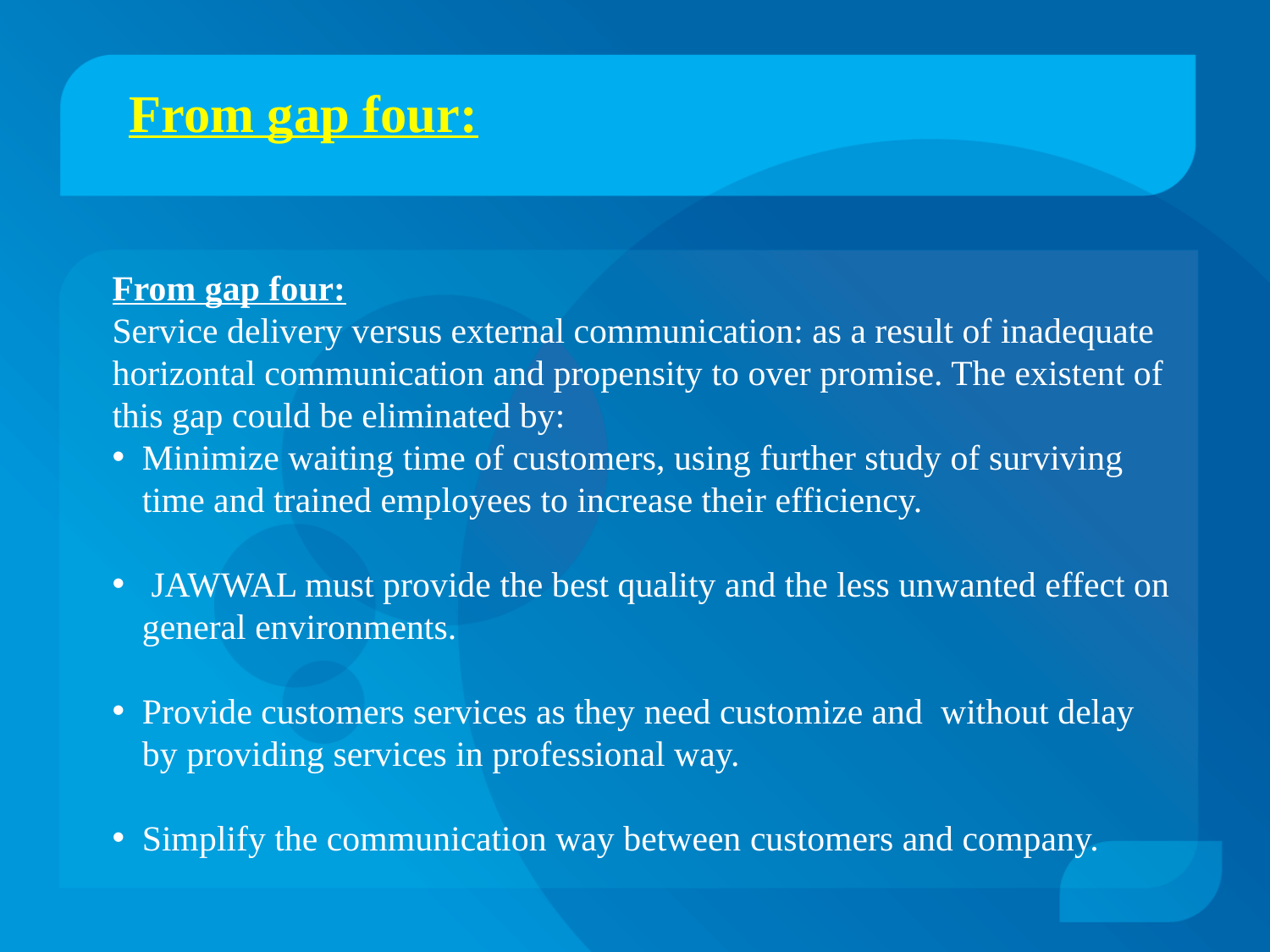

From gap four:
From gap four:
Service delivery versus external communication: as a result of inadequate horizontal communication and propensity to over promise. The existent of this gap could be eliminated by:
Minimize waiting time of customers, using further study of surviving time and trained employees to increase their efficiency.

 JAWWAL must provide the best quality and the less unwanted effect on general environments.

Provide customers services as they need customize and  without delay by providing services in professional way.

Simplify the communication way between customers and company.